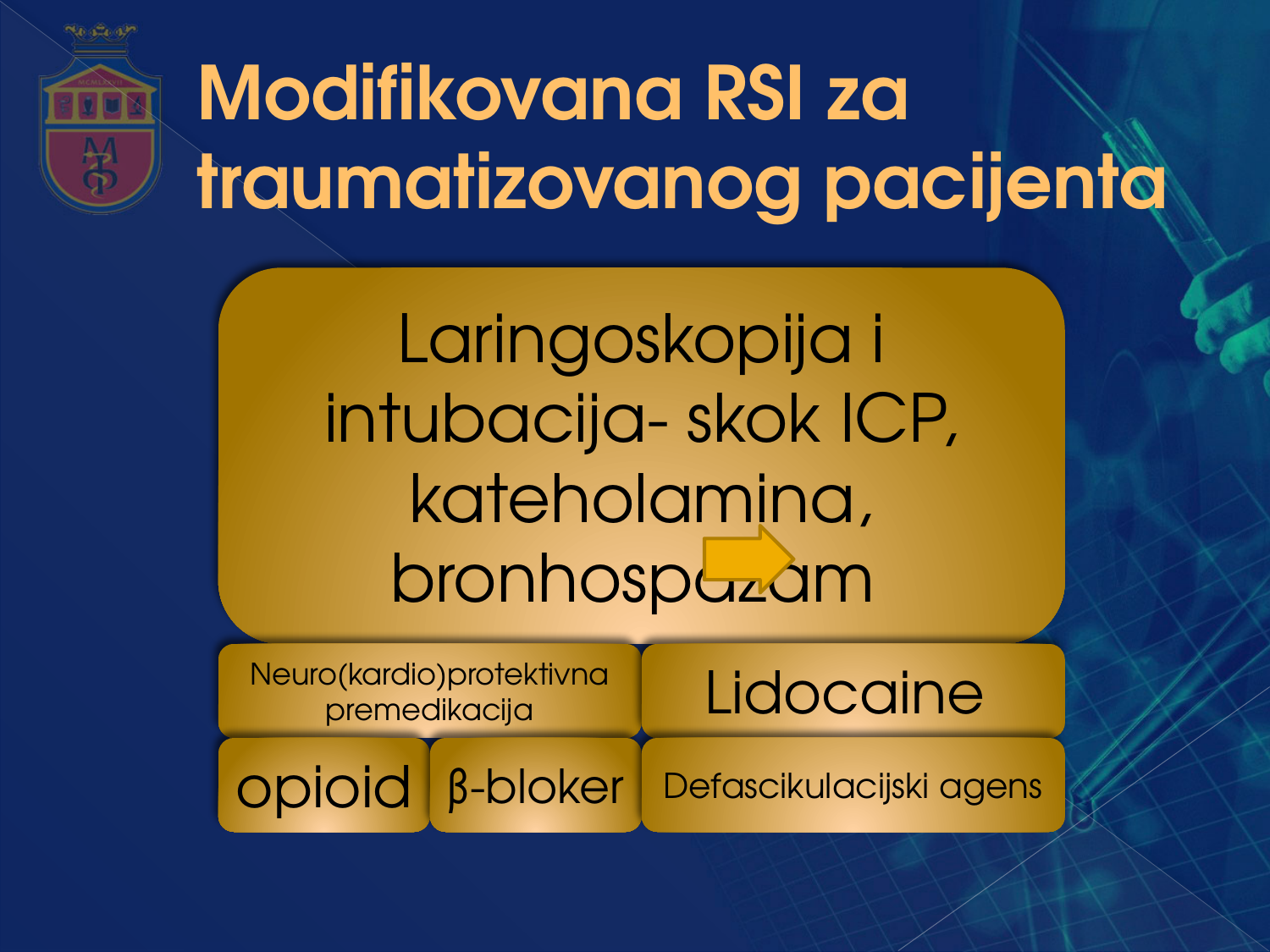

# Modifikovana RSI za traumatizovanog pacijenta
Laringoskopija i intubacija- skok ICP, kateholamina, bronhospazam
Neuro(kardio)protektivna premedikacija
opioid
β-bloker
Lidocaine
Defascikulacijski agens